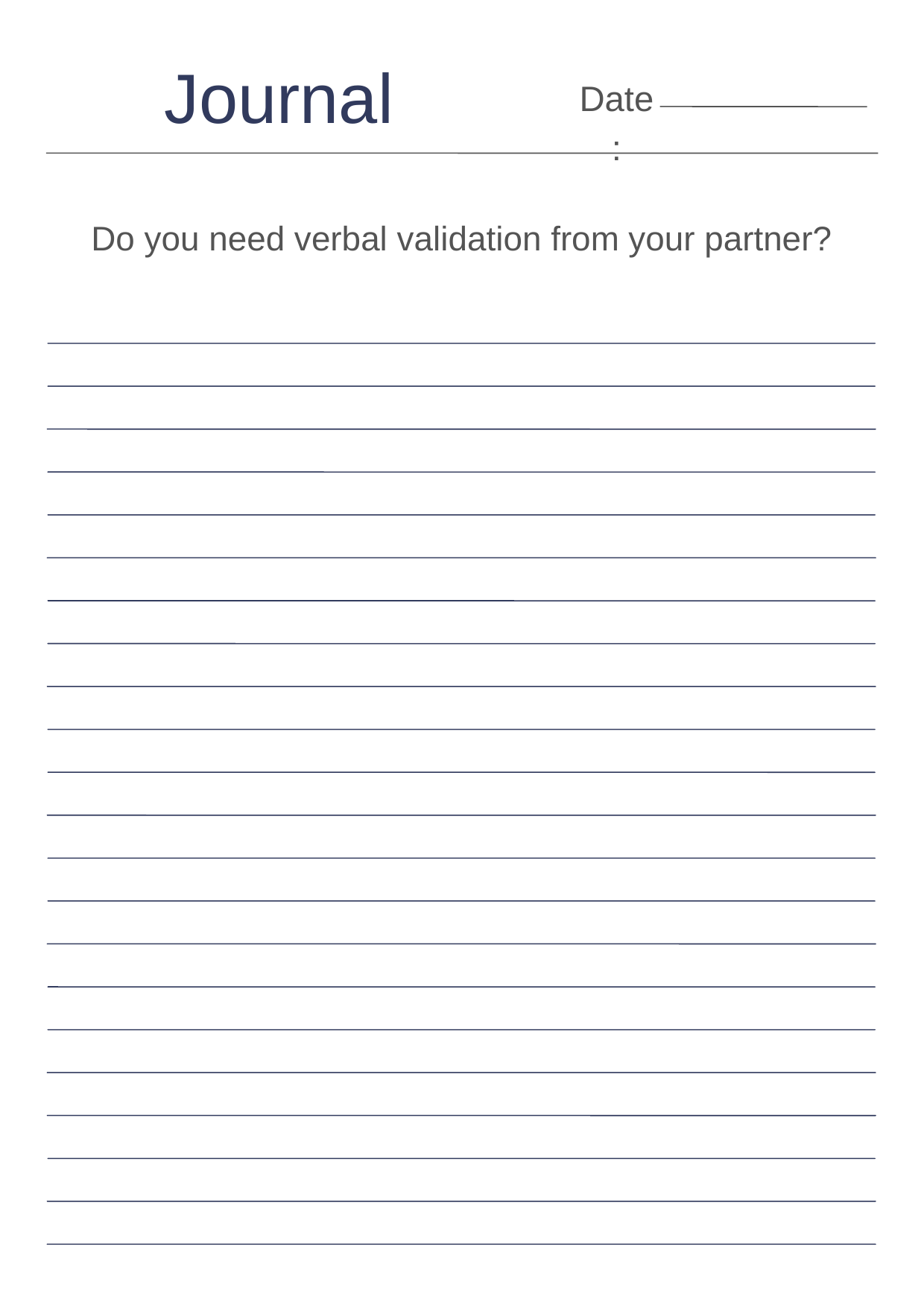

Journal
Date:

Do you need verbal validation from your partner?